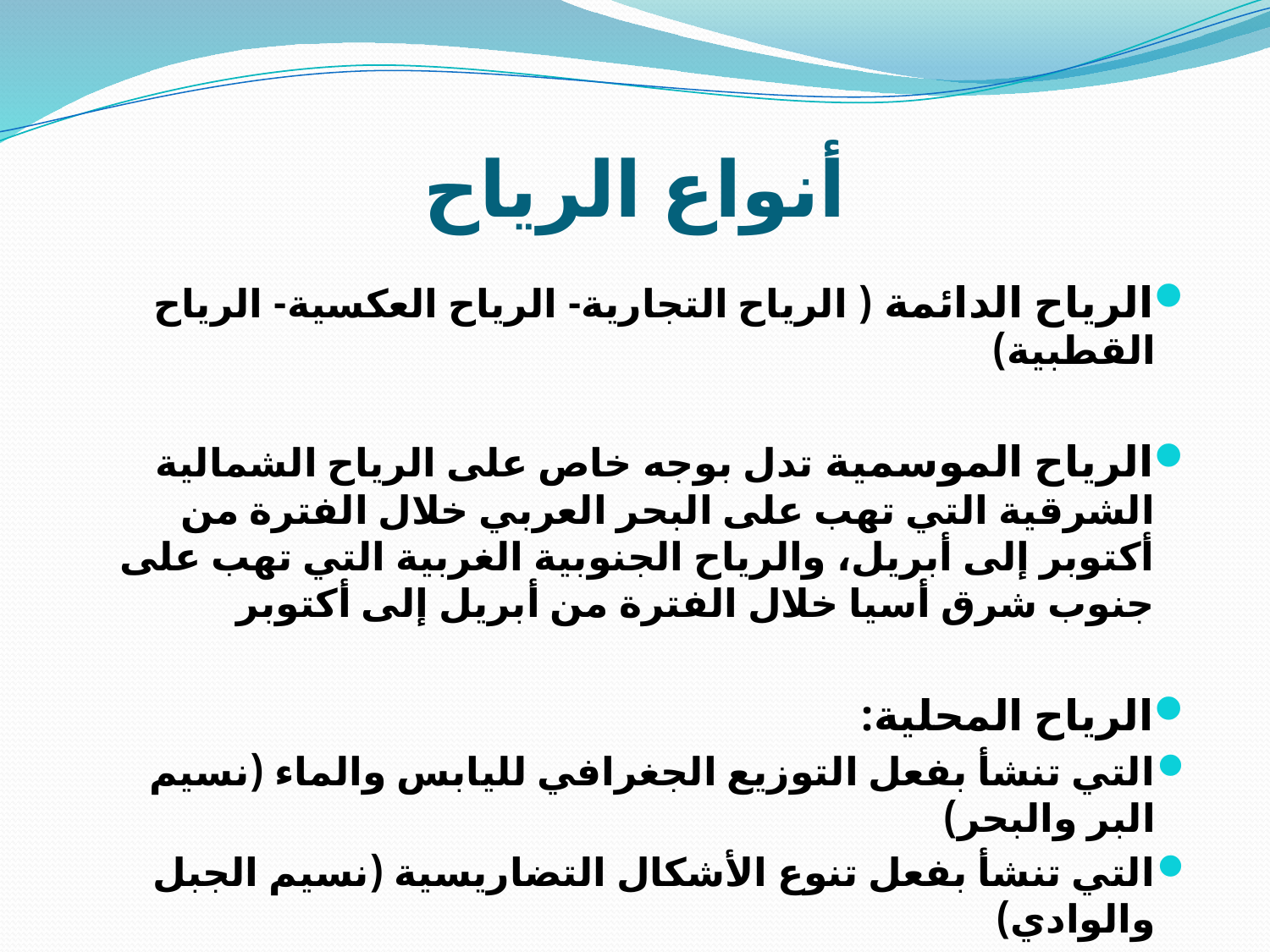

# أنواع الرياح
الرياح الدائمة ( الرياح التجارية- الرياح العكسية- الرياح القطبية)

الرياح الموسمية تدل بوجه خاص على الرياح الشمالية الشرقية التي تهب على البحر العربي خلال الفترة من أكتوبر إلى أبريل، والرياح الجنوبية الغربية التي تهب على جنوب شرق أسيا خلال الفترة من أبريل إلى أكتوبر

الرياح المحلية:
التي تنشأ بفعل التوزيع الجغرافي لليابس والماء (نسيم البر والبحر)
التي تنشأ بفعل تنوع الأشكال التضاريسية (نسيم الجبل والوادي)
الرياح الحارة التي تهب نحو مقدمات الانخفاضات الجوية
الرياح الباردة التي تهب نحو موخرة الانخفاضات الجوية